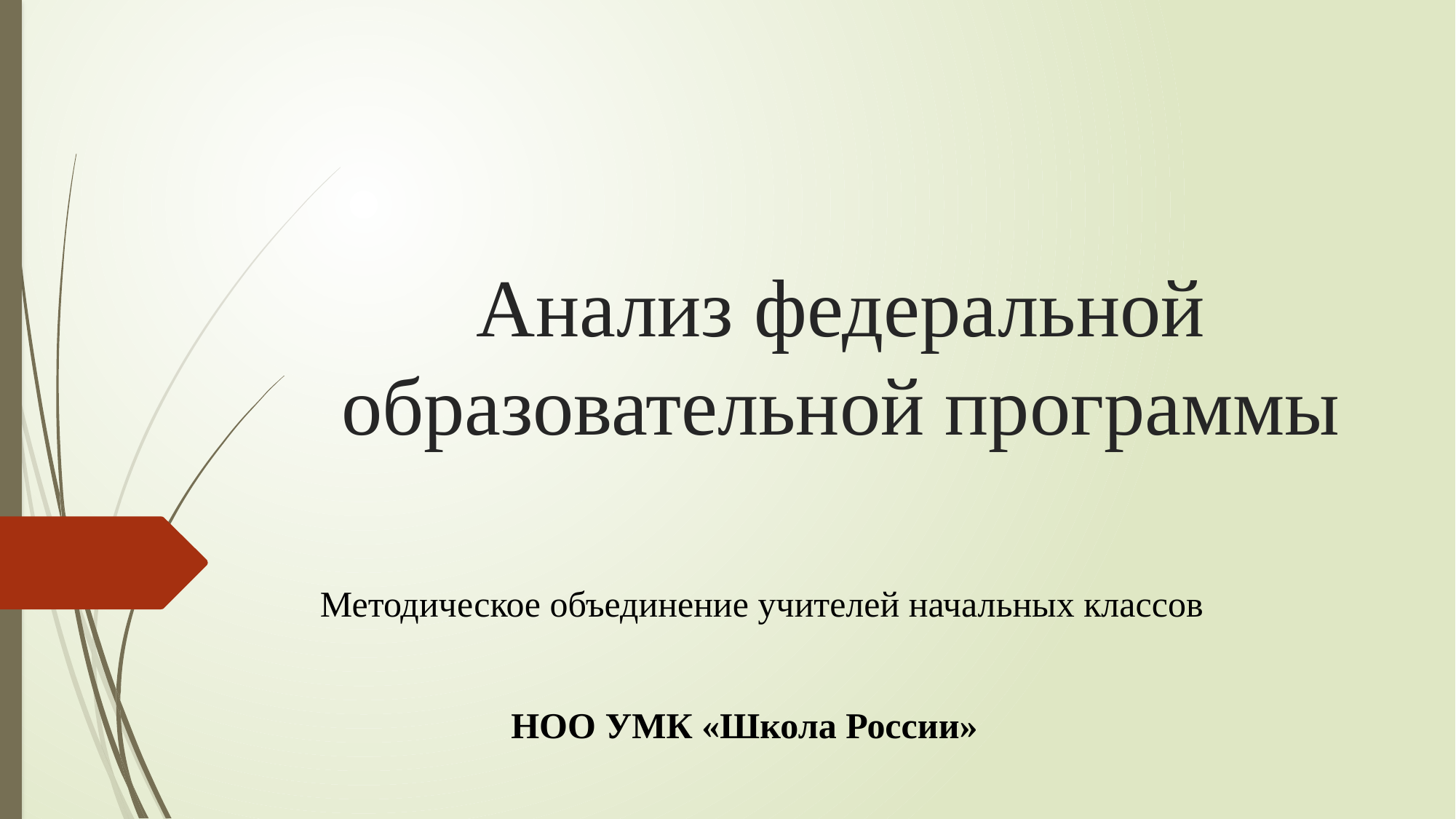

# Анализ федеральной образовательной программы
Методическое объединение учителей начальных классов

                     НОО УМК «Школа России»